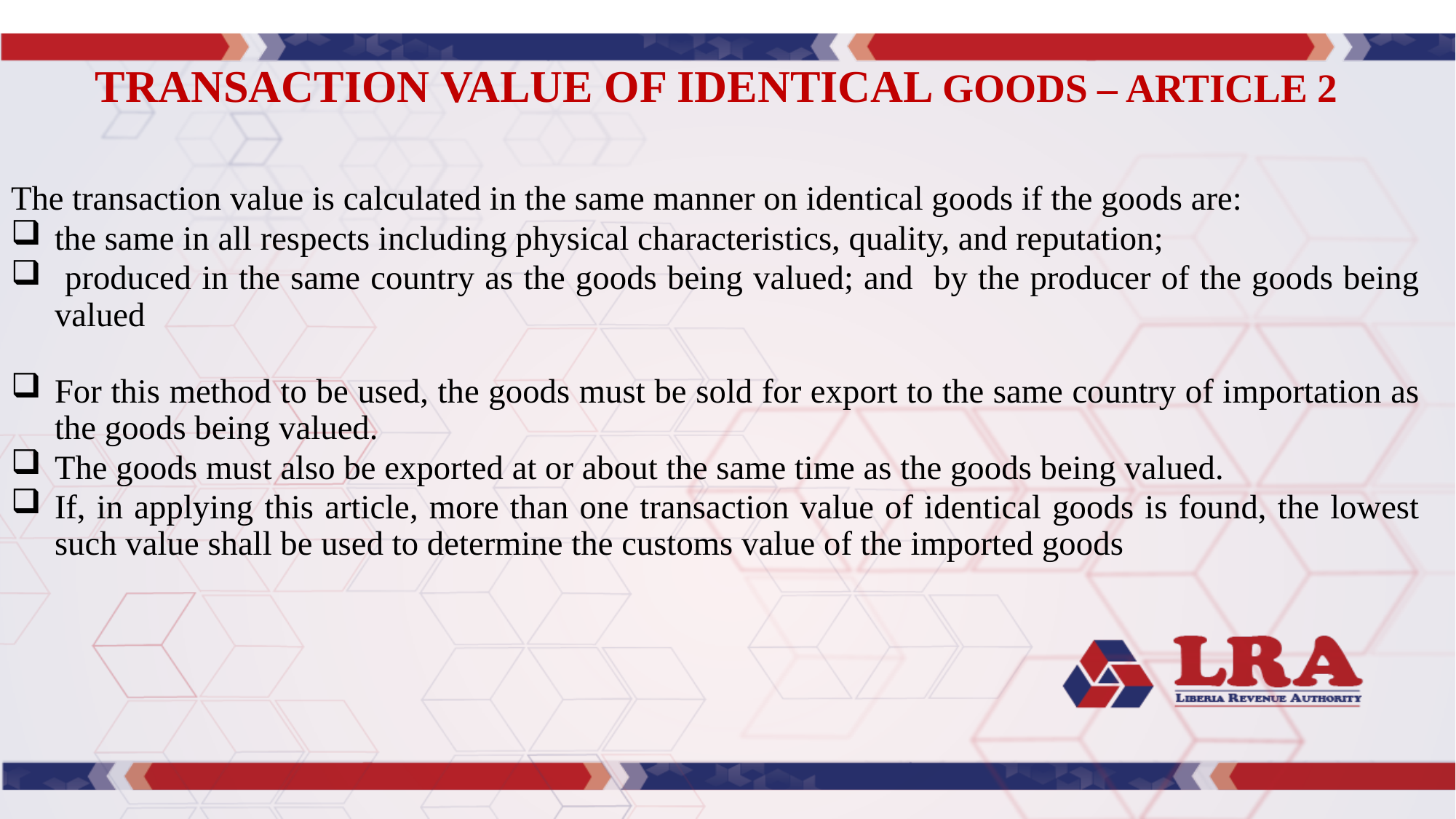

# TRANSACTION VALUE OF IDENTICAL GOODS – ARTICLE 2

The transaction value is calculated in the same manner on identical goods if the goods are:
the same in all respects including physical characteristics, quality, and reputation;
 produced in the same country as the goods being valued; and  by the producer of the goods being valued
For this method to be used, the goods must be sold for export to the same country of importation as the goods being valued.
The goods must also be exported at or about the same time as the goods being valued.
If, in applying this article, more than one transaction value of identical goods is found, the lowest such value shall be used to determine the customs value of the imported goods